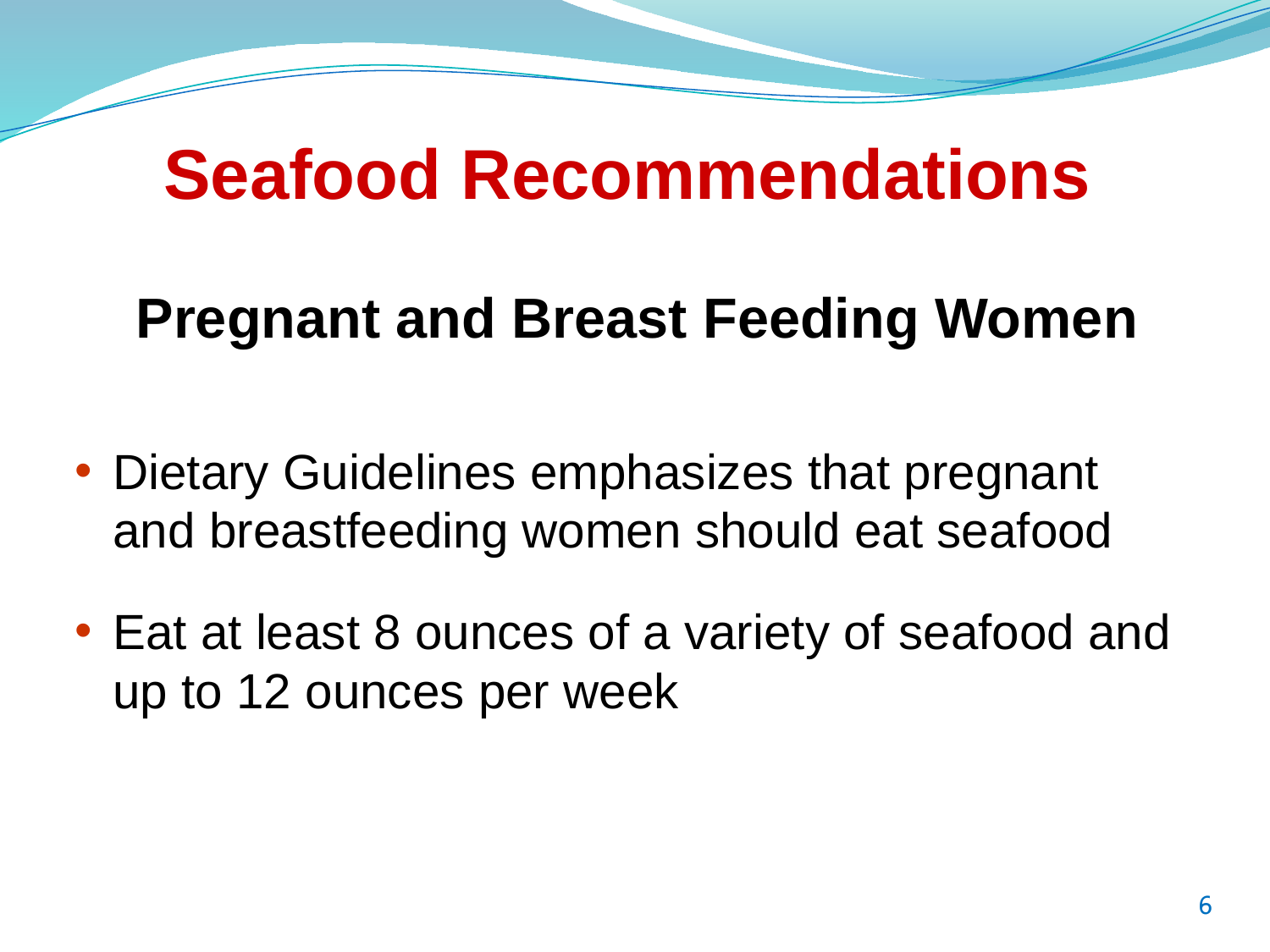

# Seafood Recommendations Pregnant and Breast Feeding Women
Dietary Guidelines emphasizes that pregnant and breastfeeding women should eat seafood
Eat at least 8 ounces of a variety of seafood and up to 12 ounces per week
6